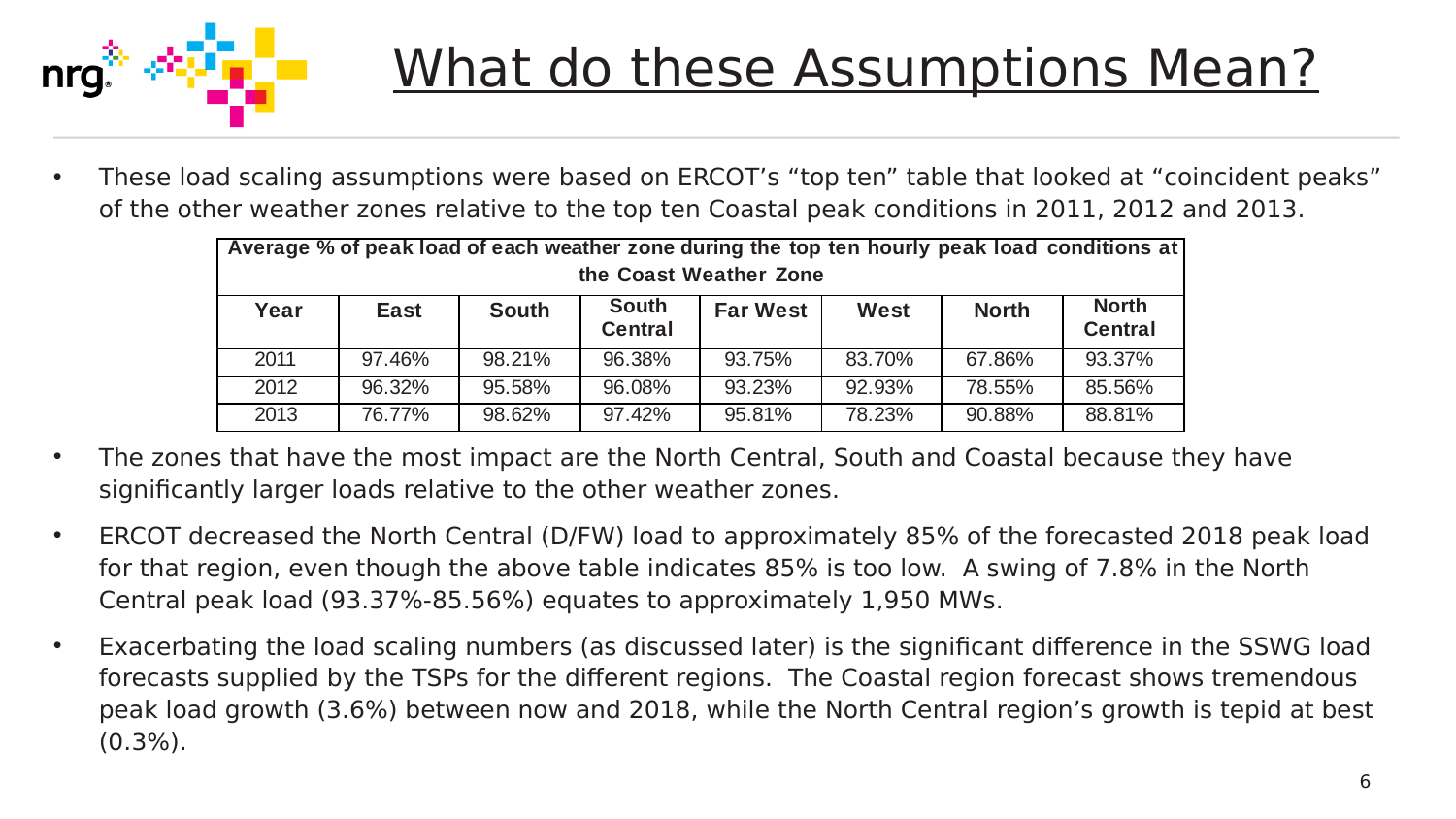

# What do these Assumptions Mean?
These load scaling assumptions were based on ERCOT’s “top ten” table that looked at “coincident peaks” of the other weather zones relative to the top ten Coastal peak conditions in 2011, 2012 and 2013.

The zones that have the most impact are the North Central, South and Coastal because they have significantly larger loads relative to the other weather zones.
ERCOT decreased the North Central (D/FW) load to approximately 85% of the forecasted 2018 peak load for that region, even though the above table indicates 85% is too low.  A swing of 7.8% in the North Central peak load (93.37%-85.56%) equates to approximately 1,950 MWs.
Exacerbating the load scaling numbers (as discussed later) is the significant difference in the SSWG load forecasts supplied by the TSPs for the different regions.  The Coastal region forecast shows tremendous peak load growth (3.6%) between now and 2018, while the North Central region’s growth is tepid at best (0.3%).
| Average % of peak load of each weather zone during the top ten hourly peak load conditions at the Coast Weather Zone |  |  |  |  |  |  |  |
| --- | --- | --- | --- | --- | --- | --- | --- |
| Year | East | South | South Central | Far West | West | North | North Central |
| 2011 | 97.46% | 98.21% | 96.38% | 93.75% | 83.70% | 67.86% | 93.37% |
| 2012 | 96.32% | 95.58% | 96.08% | 93.23% | 92.93% | 78.55% | 85.56% |
| 2013 | 76.77% | 98.62% | 97.42% | 95.81% | 78.23% | 90.88% | 88.81% |